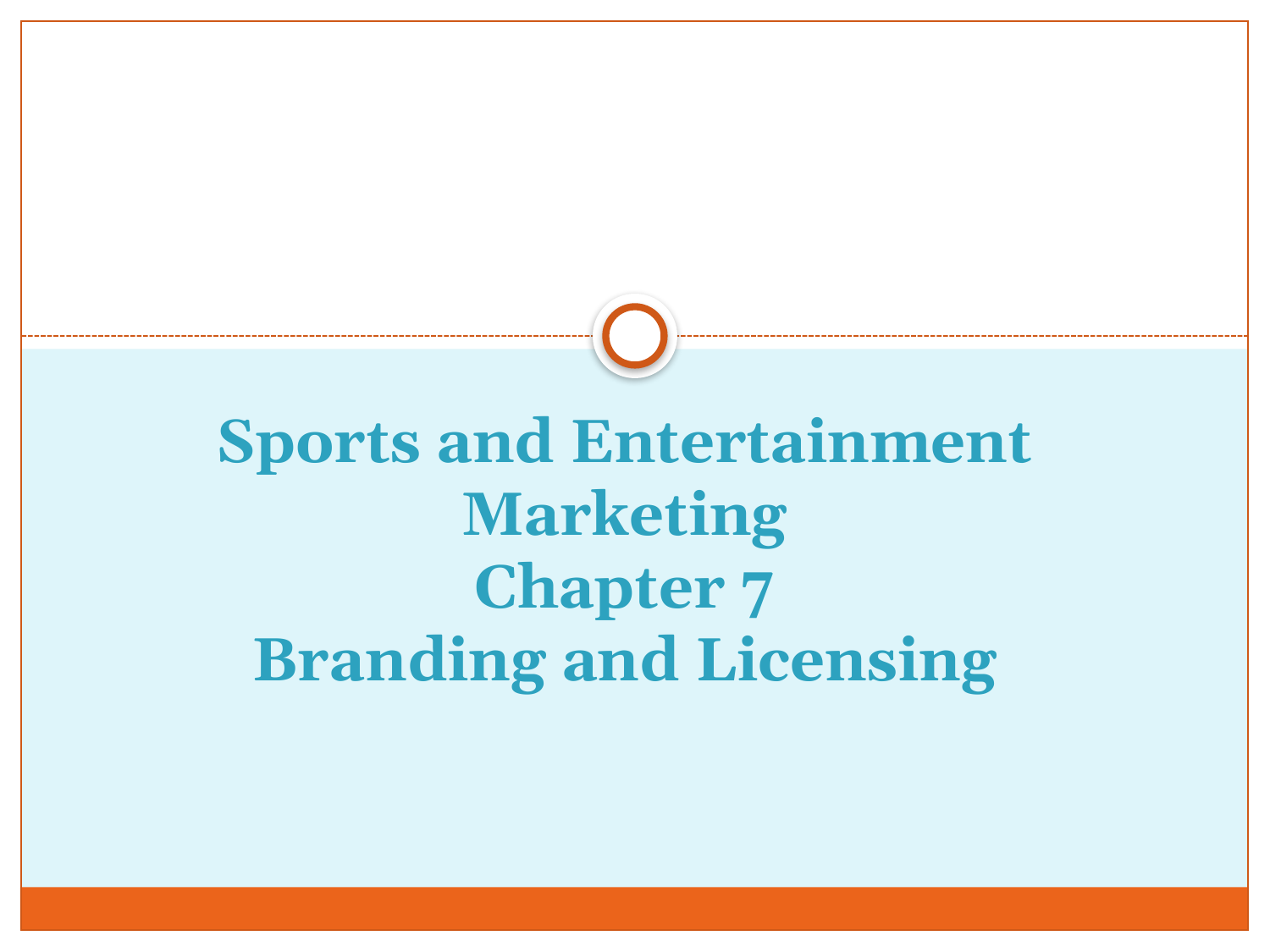

# Sports and Entertainment Marketing Chapter 7 Branding and Licensing